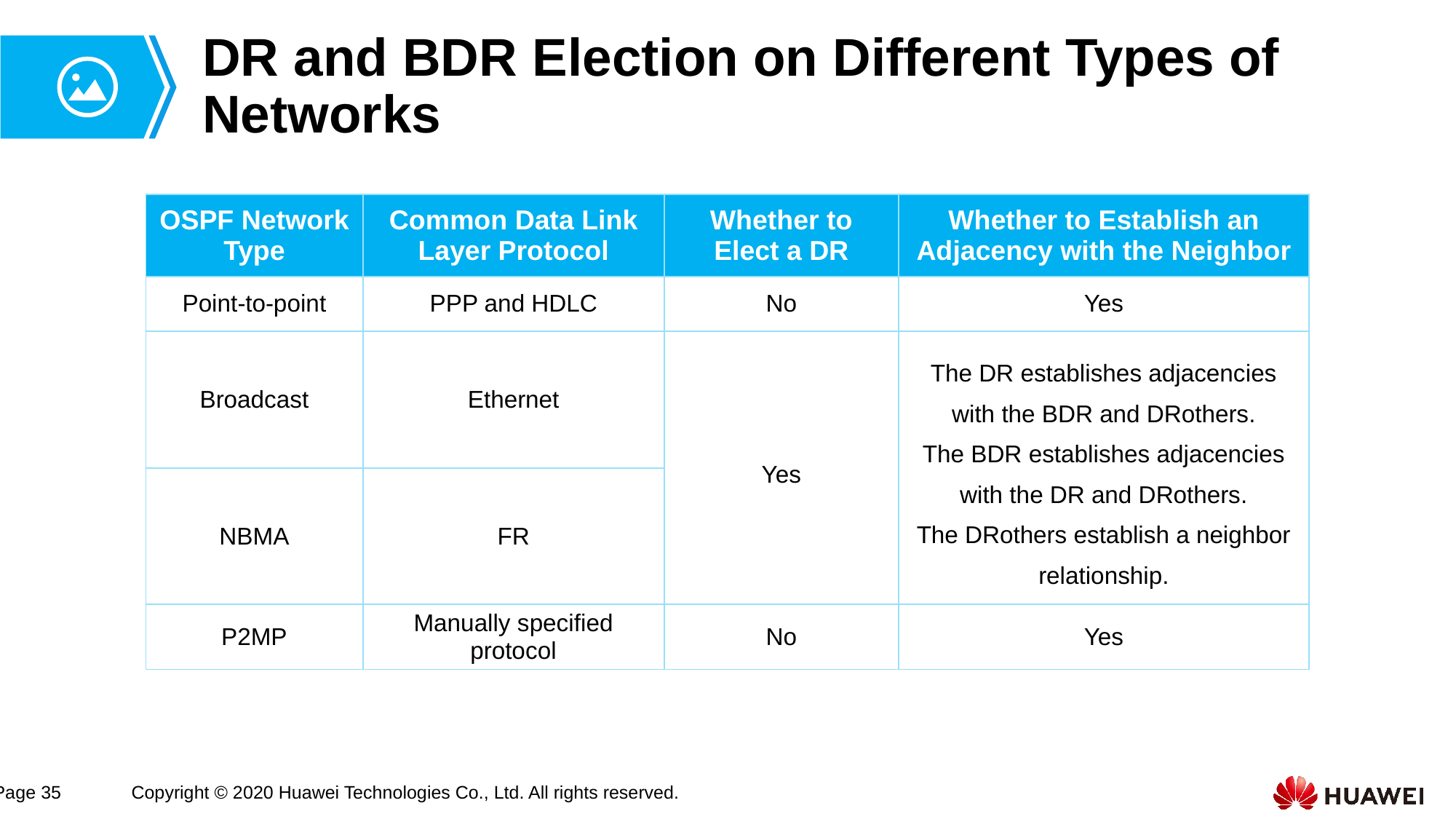

# DR and BDR Election on Different Types of Networks
| OSPF Network Type | Common Data Link Layer Protocol | Whether to Elect a DR | Whether to Establish an Adjacency with the Neighbor |
| --- | --- | --- | --- |
| Point-to-point | PPP and HDLC | No | Yes |
| Broadcast | Ethernet | Yes | The DR establishes adjacencies with the BDR and DRothers. The BDR establishes adjacencies with the DR and DRothers. The DRothers establish a neighbor relationship. |
| NBMA | FR |  |  |
| P2MP | Manually specified protocol | No | Yes |